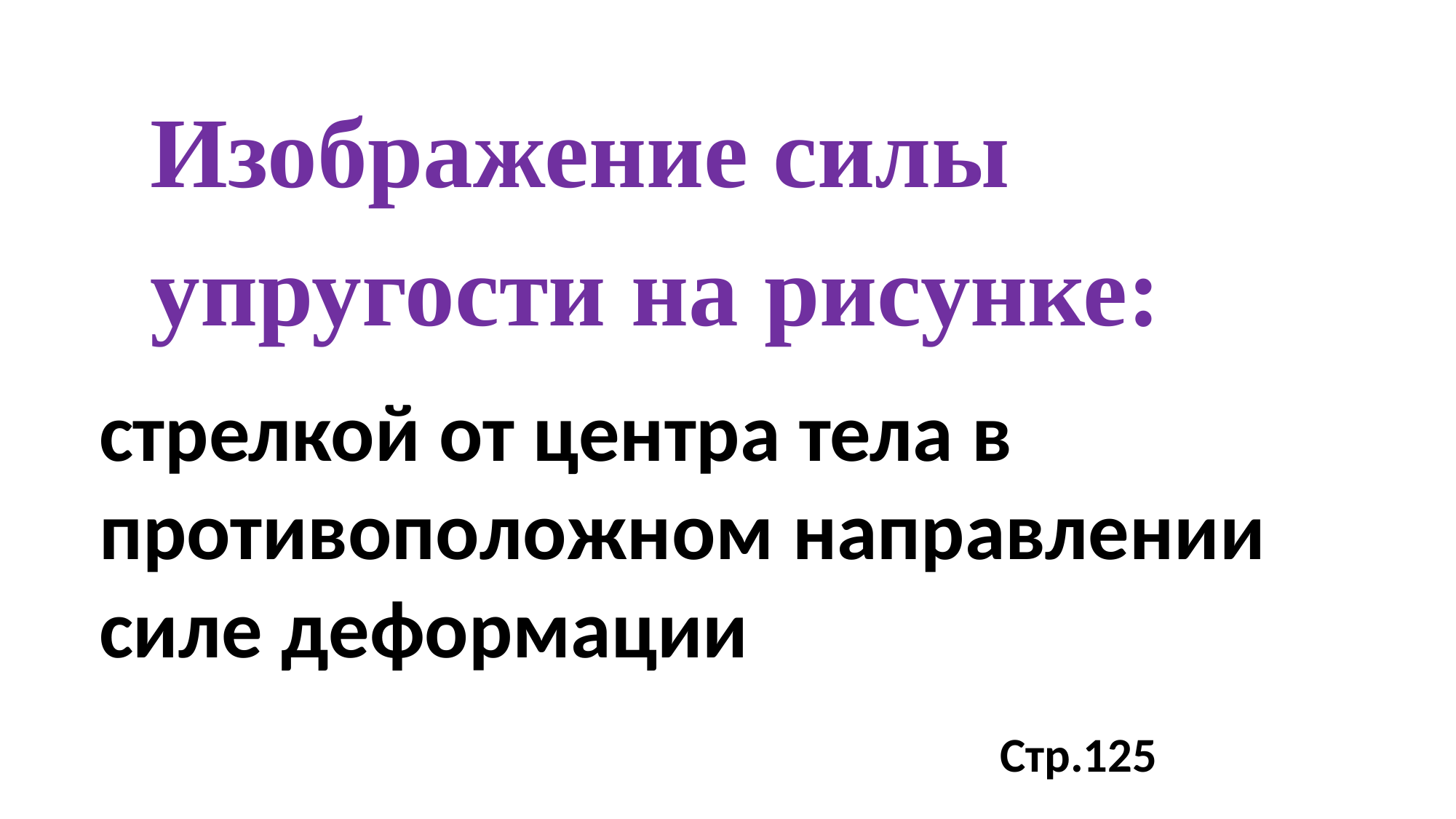

Изображение силы упругости на рисунке:

стрелкой от центра тела в противоположном направлении силе деформации
Стр.125